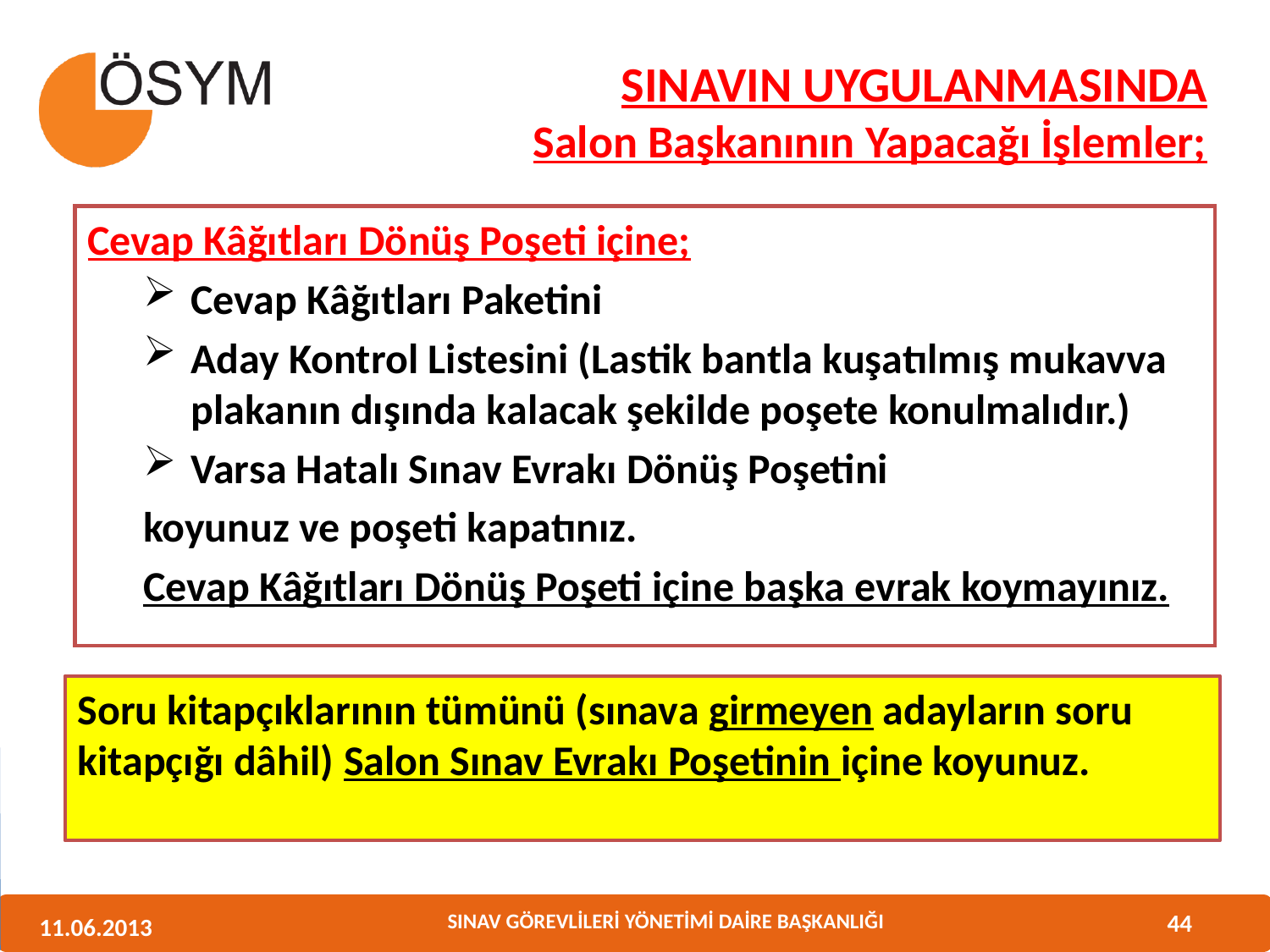

SINAVIN UYGULANMASINDA
Salon Başkanının Yapacağı İşlemler;
Cevap Kâğıtları Dönüş Poşeti içine;
Cevap Kâğıtları Paketini
Aday Kontrol Listesini (Lastik bantla kuşatılmış mukavva plakanın dışında kalacak şekilde poşete konulmalıdır.)
Varsa Hatalı Sınav Evrakı Dönüş Poşetini
koyunuz ve poşeti kapatınız.
Cevap Kâğıtları Dönüş Poşeti içine başka evrak koymayınız.

Soru kitapçıklarının tümünü (sınava girmeyen adayların soru kitapçığı dâhil) Salon Sınav Evrakı Poşetinin içine koyunuz.

44
11.06.2013